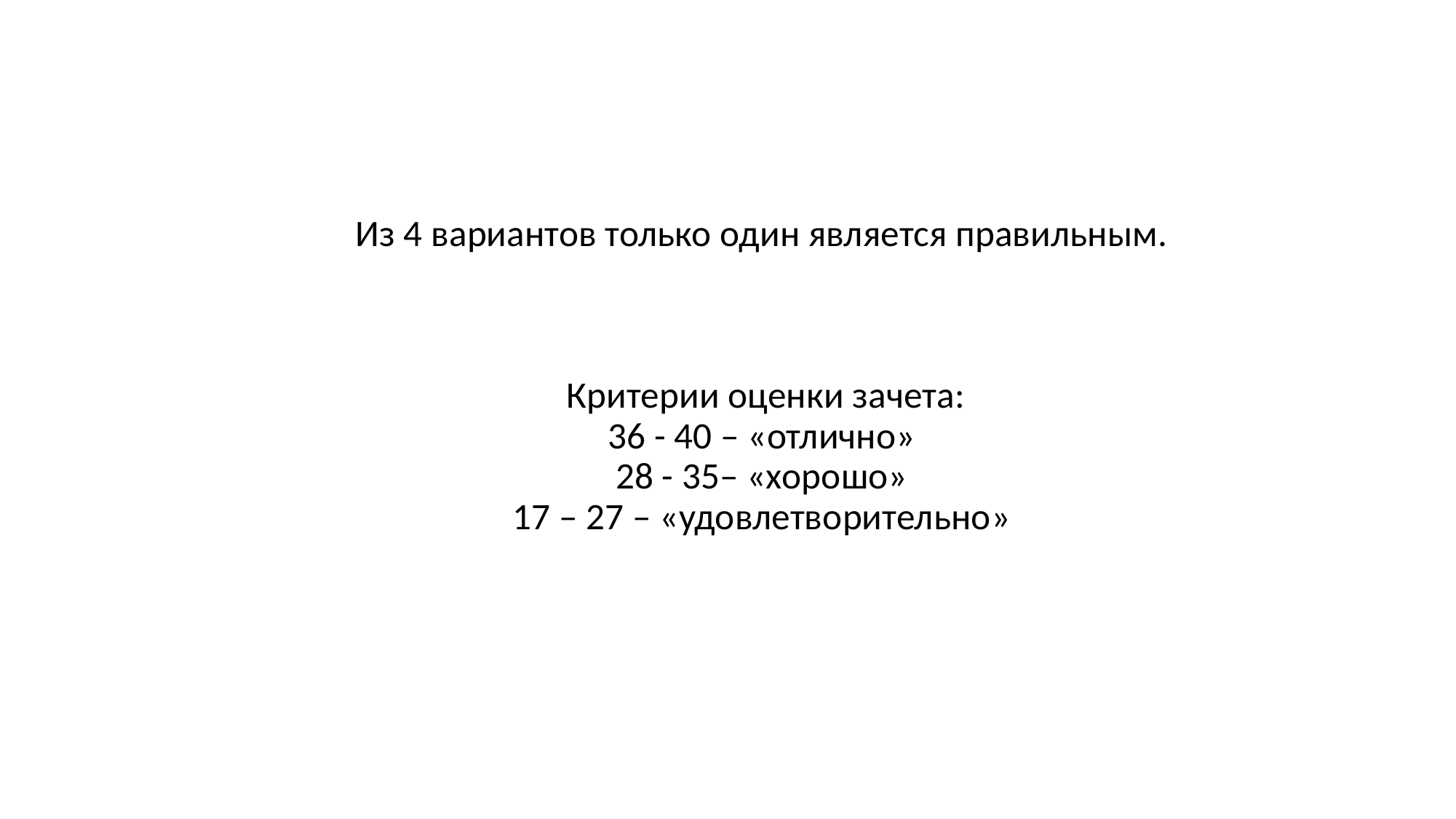

# Из 4 вариантов только один является правильным. Критерии оценки зачета: 36 - 40 – «отлично» 28 - 35– «хорошо» 17 – 27 – «удовлетворительно»